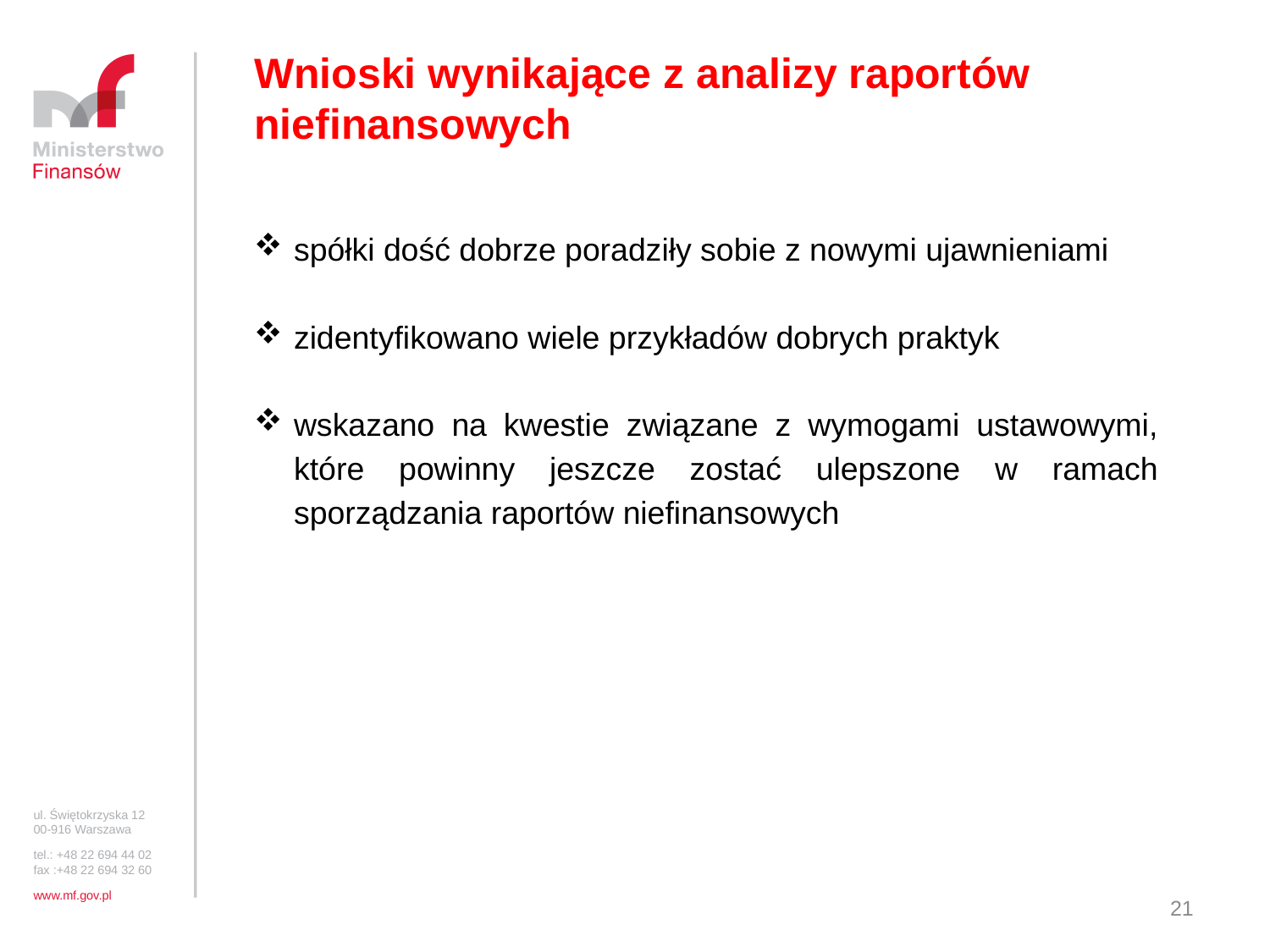

Wnioski wynikające z analizy raportów niefinansowych
spółki dość dobrze poradziły sobie z nowymi ujawnieniami

zidentyfikowano wiele przykładów dobrych praktyk

wskazano na kwestie związane z wymogami ustawowymi, które powinny jeszcze zostać ulepszone w ramach sporządzania raportów niefinansowych

ul. Świętokrzyska 12
00-916 Warszawa

tel.: +48 22 694 44 02
fax :+48 22 694 32 60

www.mf.gov.pl
21